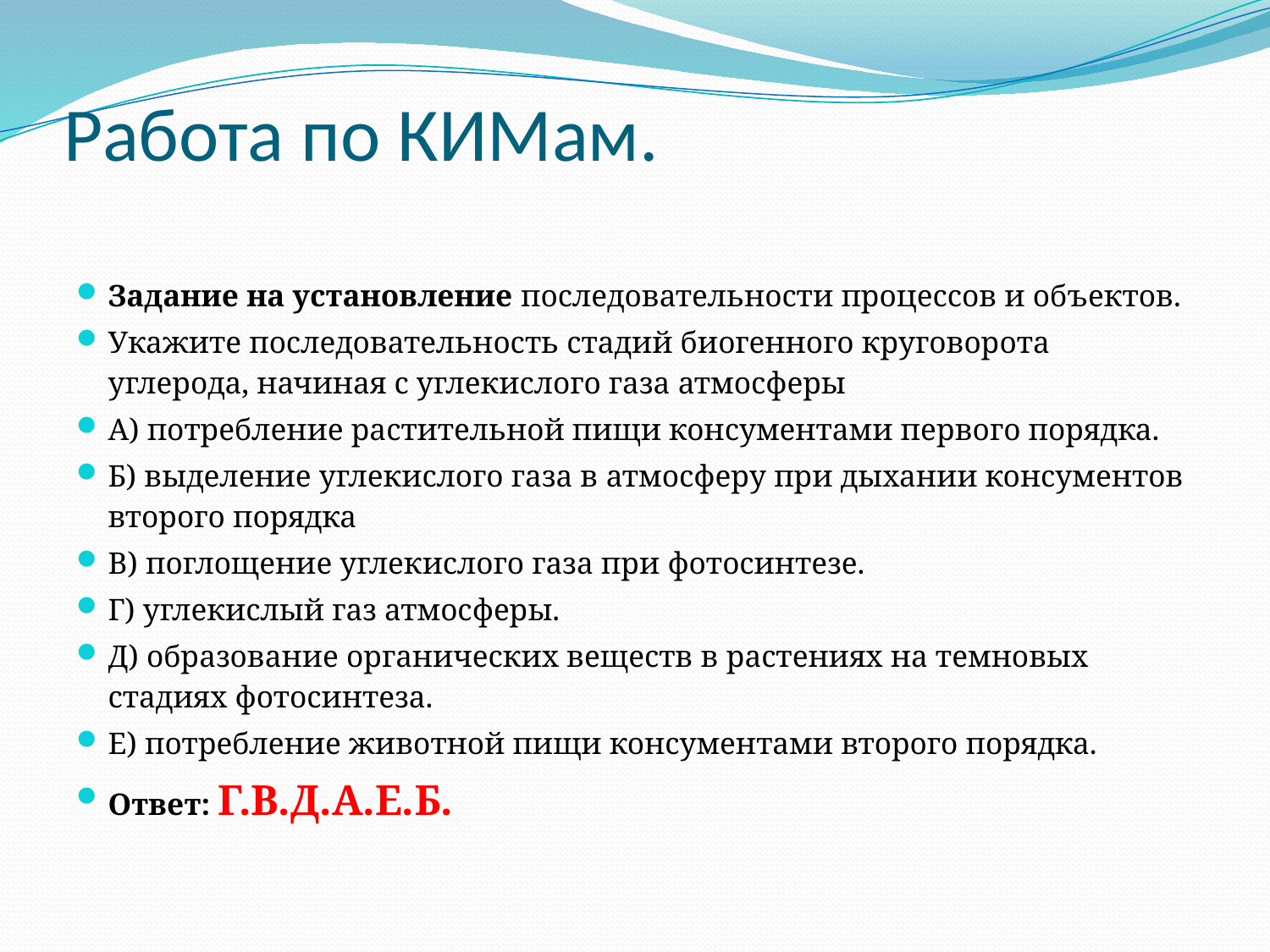

# Работа по КИМам.
Задание на установление последовательности процессов и объектов.
Укажите последовательность стадий биогенного круговорота углерода, начиная с углекислого газа атмосферы
А) потребление растительной пищи консументами первого порядка.
Б) выделение углекислого газа в атмосферу при дыхании консументов второго порядка
В) поглощение углекислого газа при фотосинтезе.
Г) углекислый газ атмосферы.
Д) образование органических веществ в растениях на темновых стадиях фотосинтеза.
Е) потребление животной пищи консументами второго порядка.
Ответ: Г.В.Д.А.Е.Б.